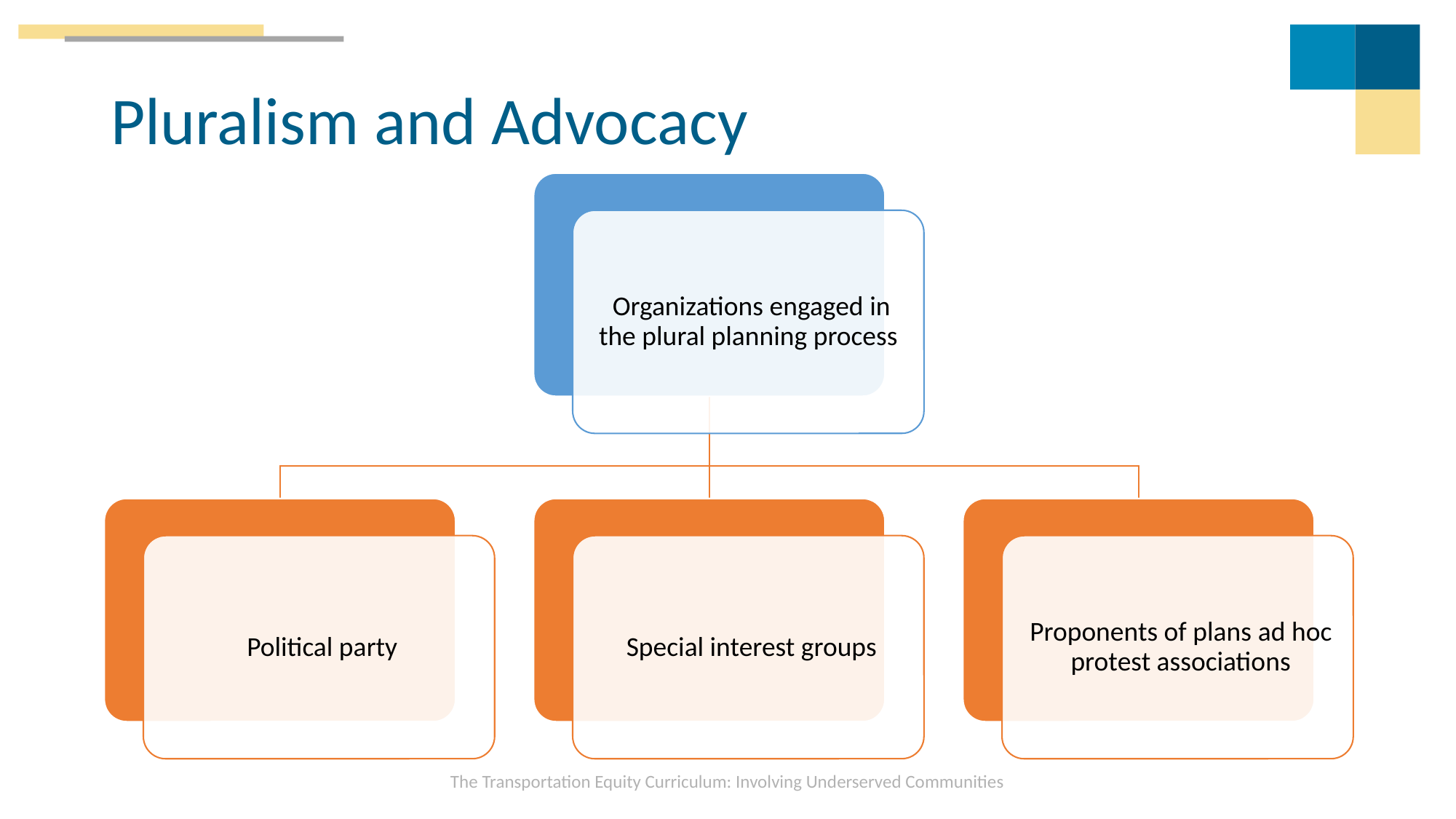

# Pluralism and Advocacy
Organizations engaged in the plural planning process
Political party
Special interest groups
Proponents of plans ad hoc protest associations
The Transportation Equity Curriculum: Involving Underserved Communities